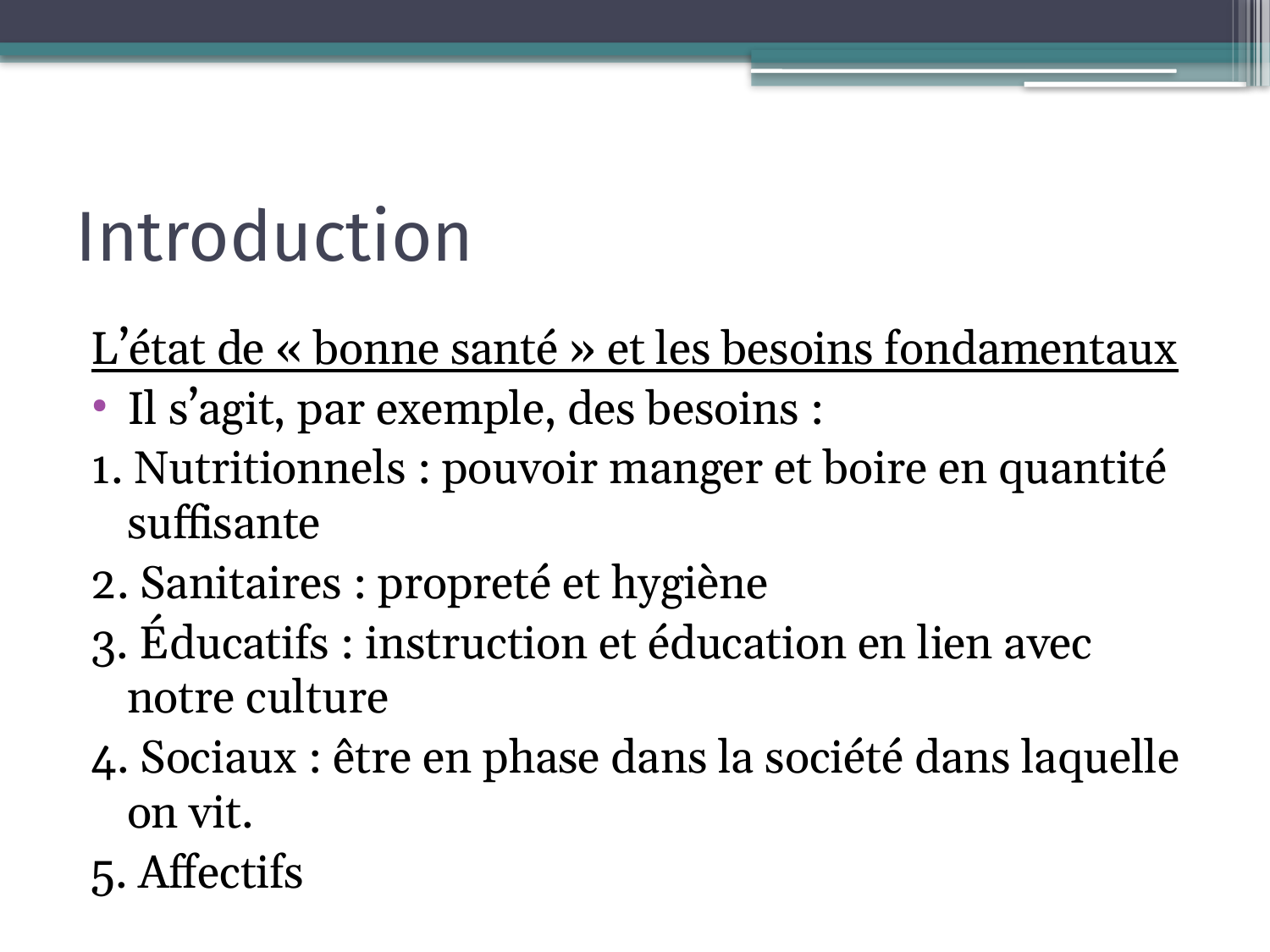

# Introduction
L’état de « bonne santé » et les besoins fondamentaux
Il s’agit, par exemple, des besoins :
1. Nutritionnels : pouvoir manger et boire en quantité suffisante
2. Sanitaires : propreté et hygiène
3. Éducatifs : instruction et éducation en lien avec notre culture
4. Sociaux : être en phase dans la société dans laquelle on vit.
5. Affectifs